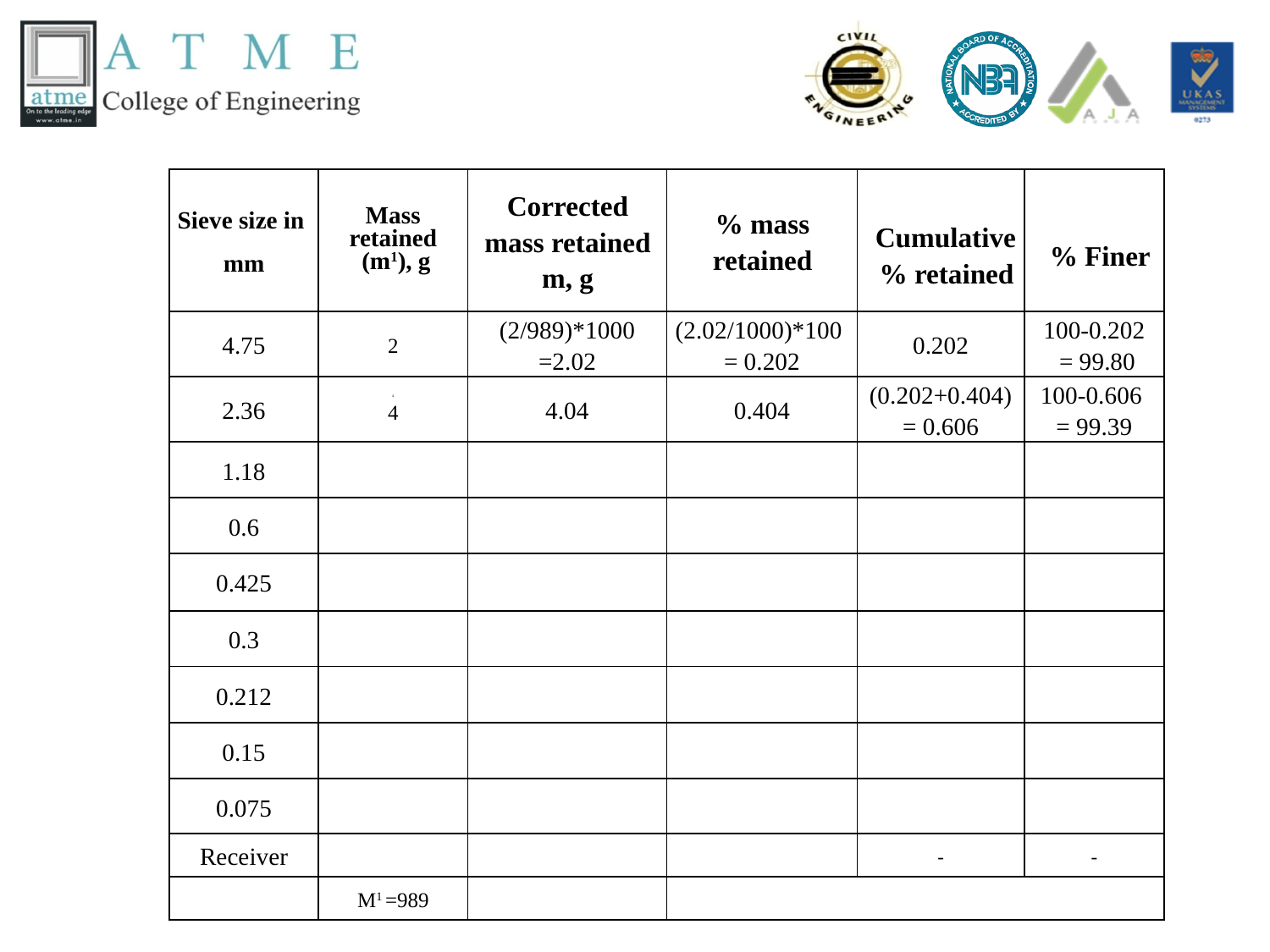

| Sieve size in mm | Mass retained (m1), g | Corrected mass retained m, g | % mass retained | Cumulative % retained | % Finer |
| --- | --- | --- | --- | --- | --- |
| 4.75 | 2 | (2/989)\*1000 =2.02 | (2.02/1000)\*100 = 0.202 | 0.202 | 100-0.202 = 99.80 |
| 2.36 | 4 4 | 4.04 | 0.404 | (0.202+0.404) = 0.606 | 100-0.606 = 99.39 |
| 1.18 |  |  |  |  |  |
| 0.6 |  |  |  |  |  |
| 0.425 |  |  |  |  |  |
| 0.3 |  |  |  |  |  |
| 0.212 |  |  |  |  |  |
| 0.15 |  |  |  |  |  |
| 0.075 |  |  |  |  |  |
| Receiver |  |  |  | - | - |
|  | M1 =989 |  |  |  |  |